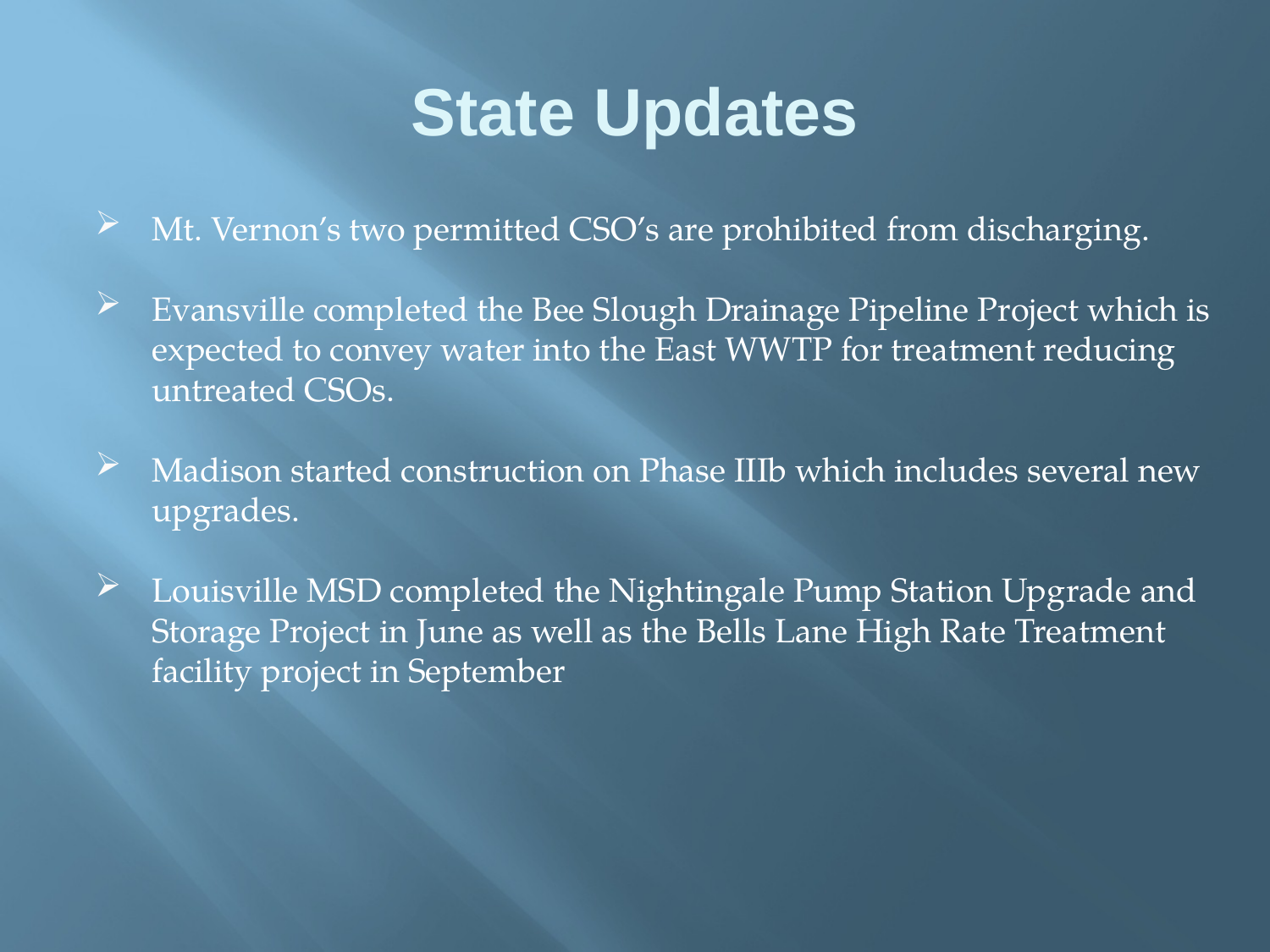

# State Updates
Mt. Vernon’s two permitted CSO’s are prohibited from discharging.

Evansville completed the Bee Slough Drainage Pipeline Project which is expected to convey water into the East WWTP for treatment reducing untreated CSOs.

Madison started construction on Phase IIIb which includes several new upgrades.

Louisville MSD completed the Nightingale Pump Station Upgrade and Storage Project in June as well as the Bells Lane High Rate Treatment facility project in September